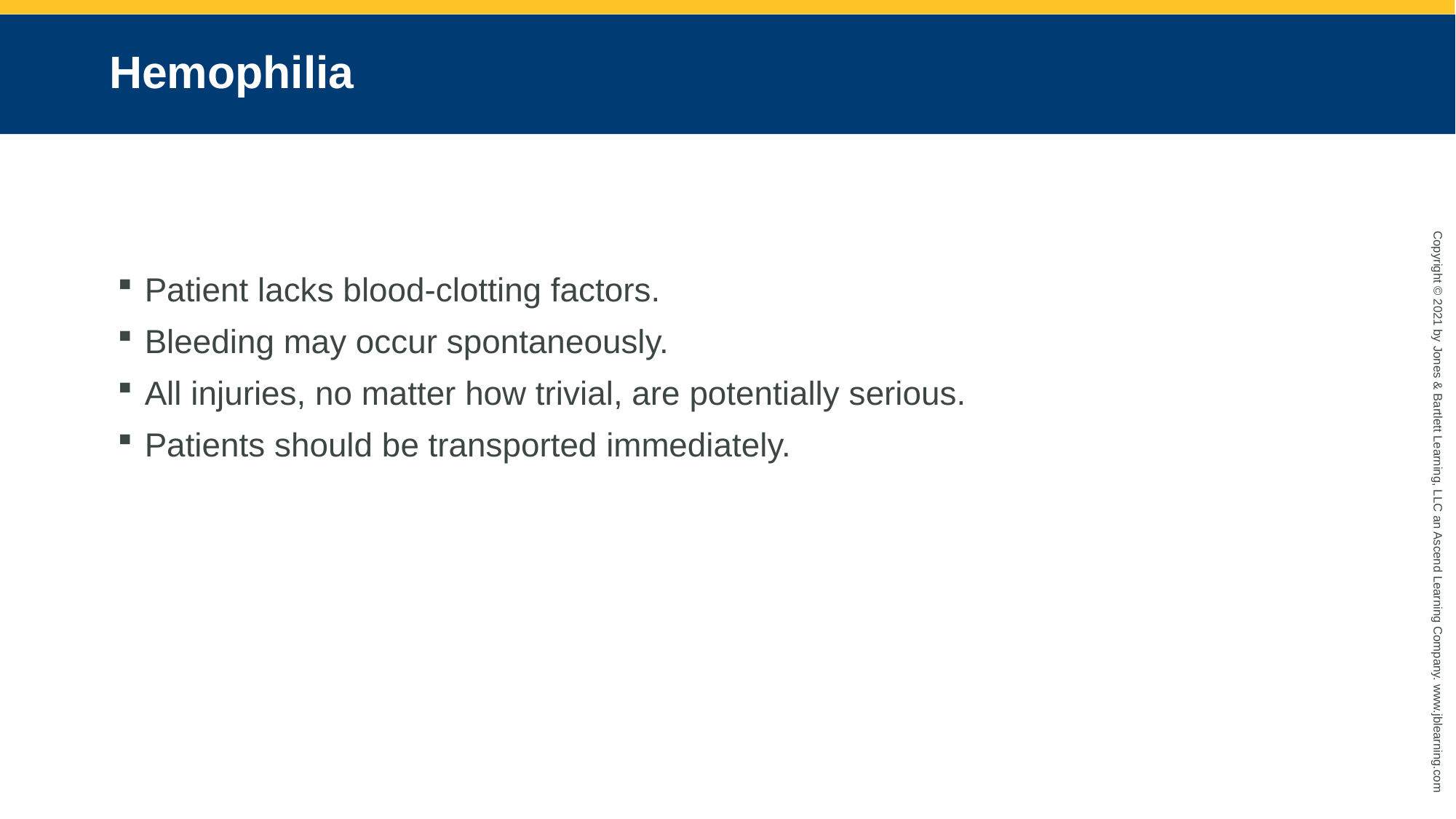

# Hemophilia
Patient lacks blood-clotting factors.
Bleeding may occur spontaneously.
All injuries, no matter how trivial, are potentially serious.
Patients should be transported immediately.